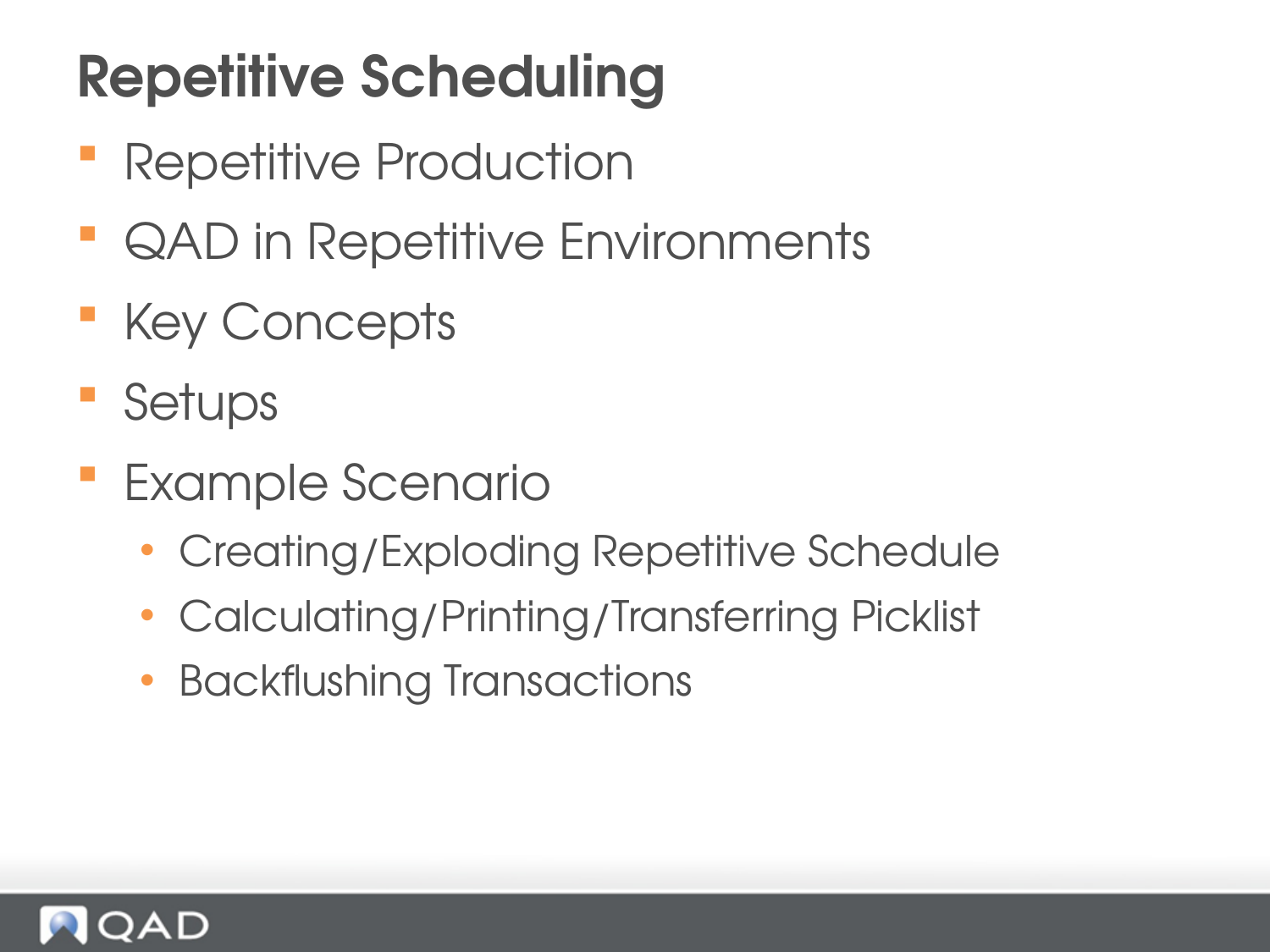

# Repetitive Scheduling
Repetitive Production
QAD in Repetitive Environments
Key Concepts
Setups
Example Scenario
Creating/Exploding Repetitive Schedule
Calculating/Printing/Transferring Picklist
Backflushing Transactions